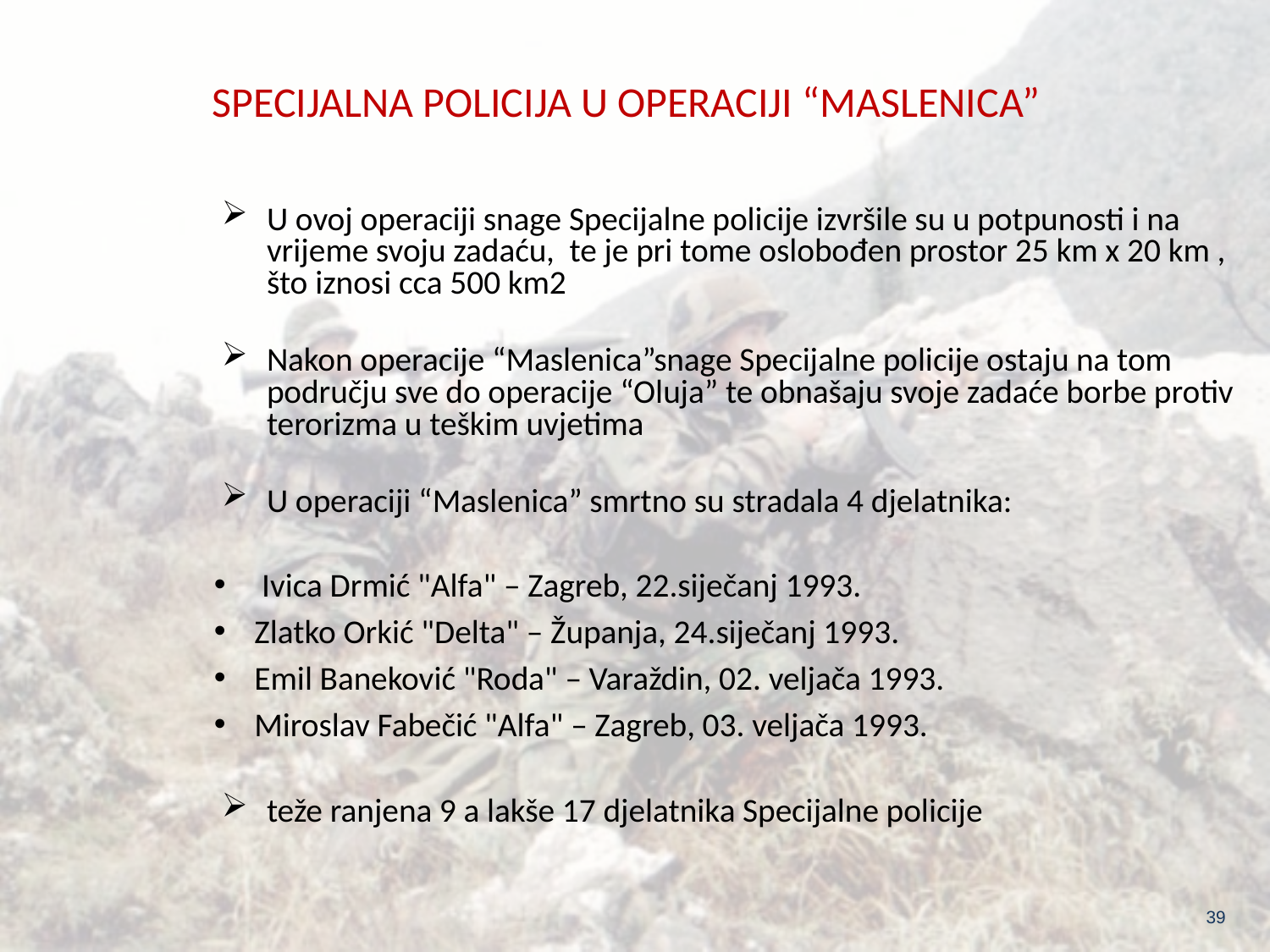

SPECIJALNA POLICIJA U OPERACIJI “MASLENICA”
U ovoj operaciji snage Specijalne policije izvršile su u potpunosti i na vrijeme svoju zadaću,  te je pri tome oslobođen prostor 25 km x 20 km , što iznosi cca 500 km2

Nakon operacije “Maslenica”snage Specijalne policije ostaju na tom području sve do operacije “Oluja” te obnašaju svoje zadaće borbe protiv terorizma u teškim uvjetima

U operaciji “Maslenica” smrtno su stradala 4 djelatnika:

 Ivica Drmić "Alfa" – Zagreb, 22.siječanj 1993.
Zlatko Orkić "Delta" – Županja, 24.siječanj 1993.
Emil Baneković "Roda" – Varaždin, 02. veljača 1993.
Miroslav Fabečić "Alfa" – Zagreb, 03. veljača 1993.

teže ranjena 9 a lakše 17 djelatnika Specijalne policije

39